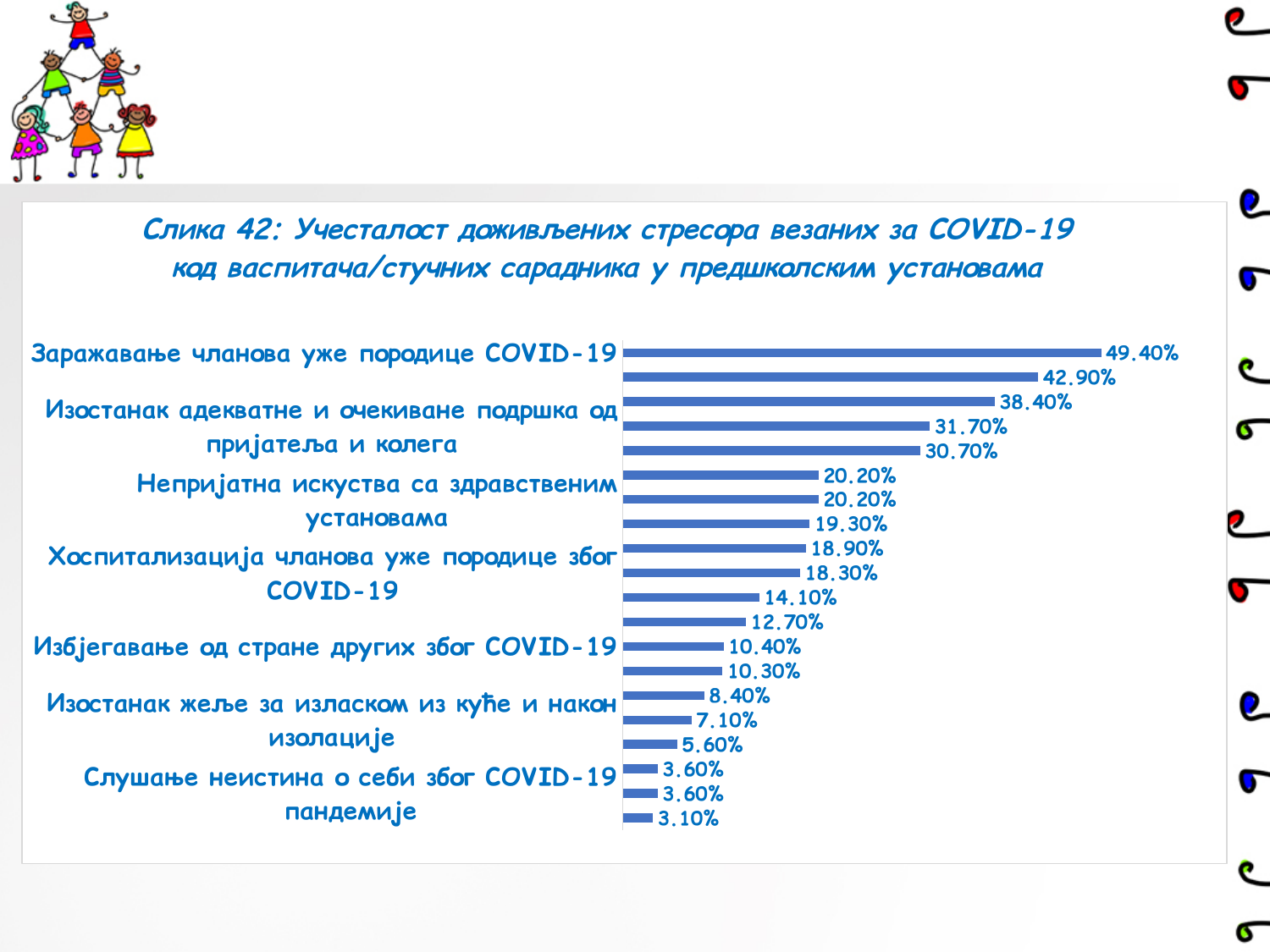

### Chart: Слика 42: Учесталост доживљених стресора везаних за COVID-19 код васпитача/стучних сарадника у предшколским установама

| Category | Учесталост стресора везаних за COVID-19 |
|---|---|
| Заражавање чланова уже породице COVID-19 | 0.494 |
| Изостанак виђања значајних особа због COVID-19 | 0.429 |
| Заражавање COVID-19 | 0.384 |
| Изостанак адекватне и очекиване подршка од пријатеља и колега | 0.317 |
| Дужа изолација због COVID-19 | 0.307 |
| Смрт блиске особе од посљедица COVID-19 | 0.202 |
| Непријатна искуства са здравственим установама | 0.202 |
| Нарушеност здравља блиских чланова породице због COVID-19 | 0.193 |
| Изостанак жеље за контактом са другима иако су то мјере дозвољавале | 0.189 |
| Хоспитализација чланова уже породице због COVID-19 | 0.183 |
| Прекид пријатељстава због COVID-19 | 0.141 |
| Вишеструка изолација због COVID-19 | 0.127 |
| Избјегавање од стране других због COVID-19 | 0.104 |
| Нарушеност здравља због прележаног COVID-19 | 0.103 |
| Претрпљене увреде због ставова према пандемији | 0.084 |
| Изостанак жеље за изласком из куће и након изолације | 0.071 |
| Непријатна искуства у радном колективу због COVID-19 | 0.056 |
| Хоспитализација због COVID-19 | 0.036 |
| Слушање неистина о себи због COVID-19 пандемије | 0.036 |
| Изостанак подршке од значајних особа | 0.031 |